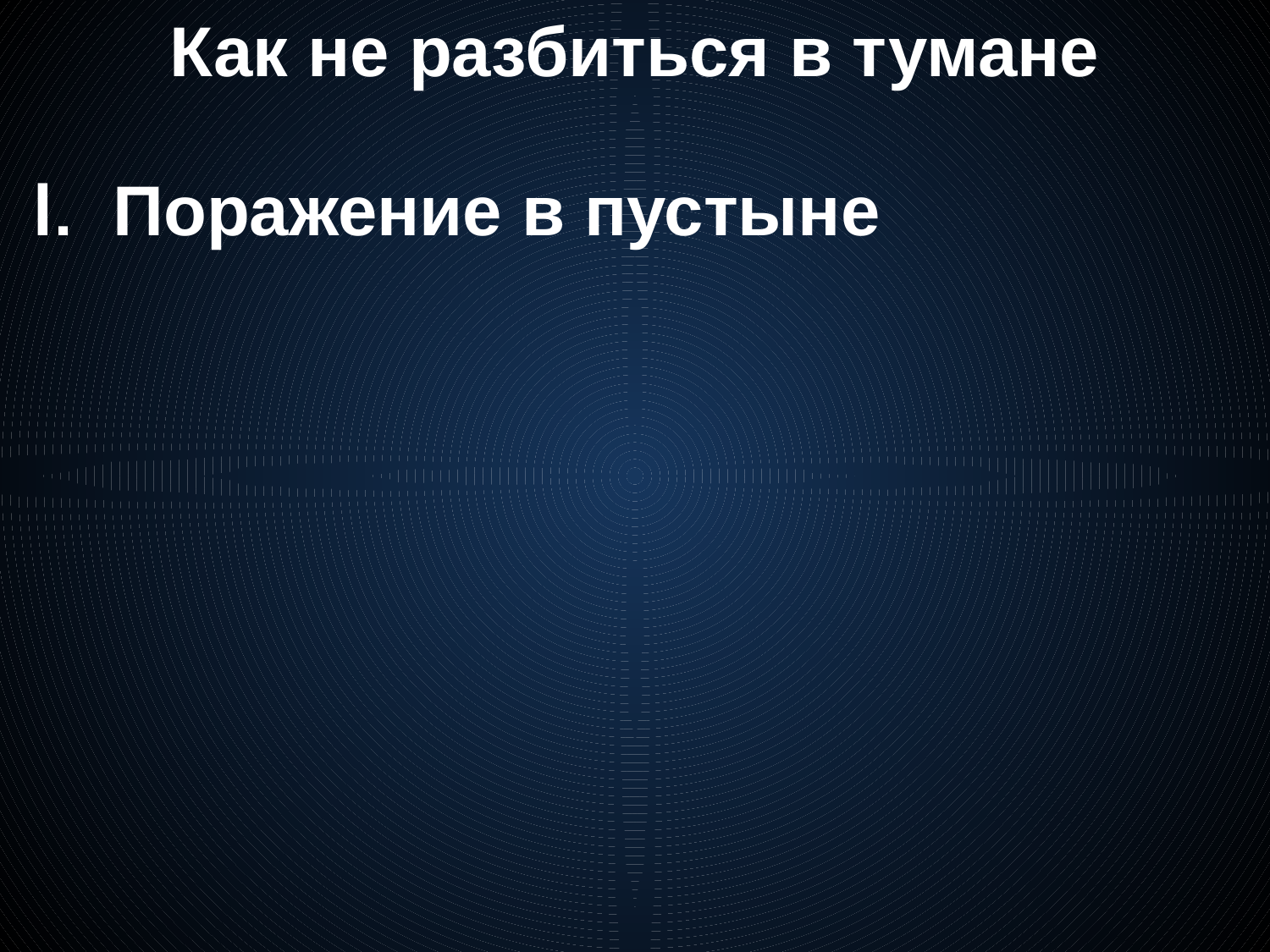

# Как не разбиться в тумане
Поражение в пустыне